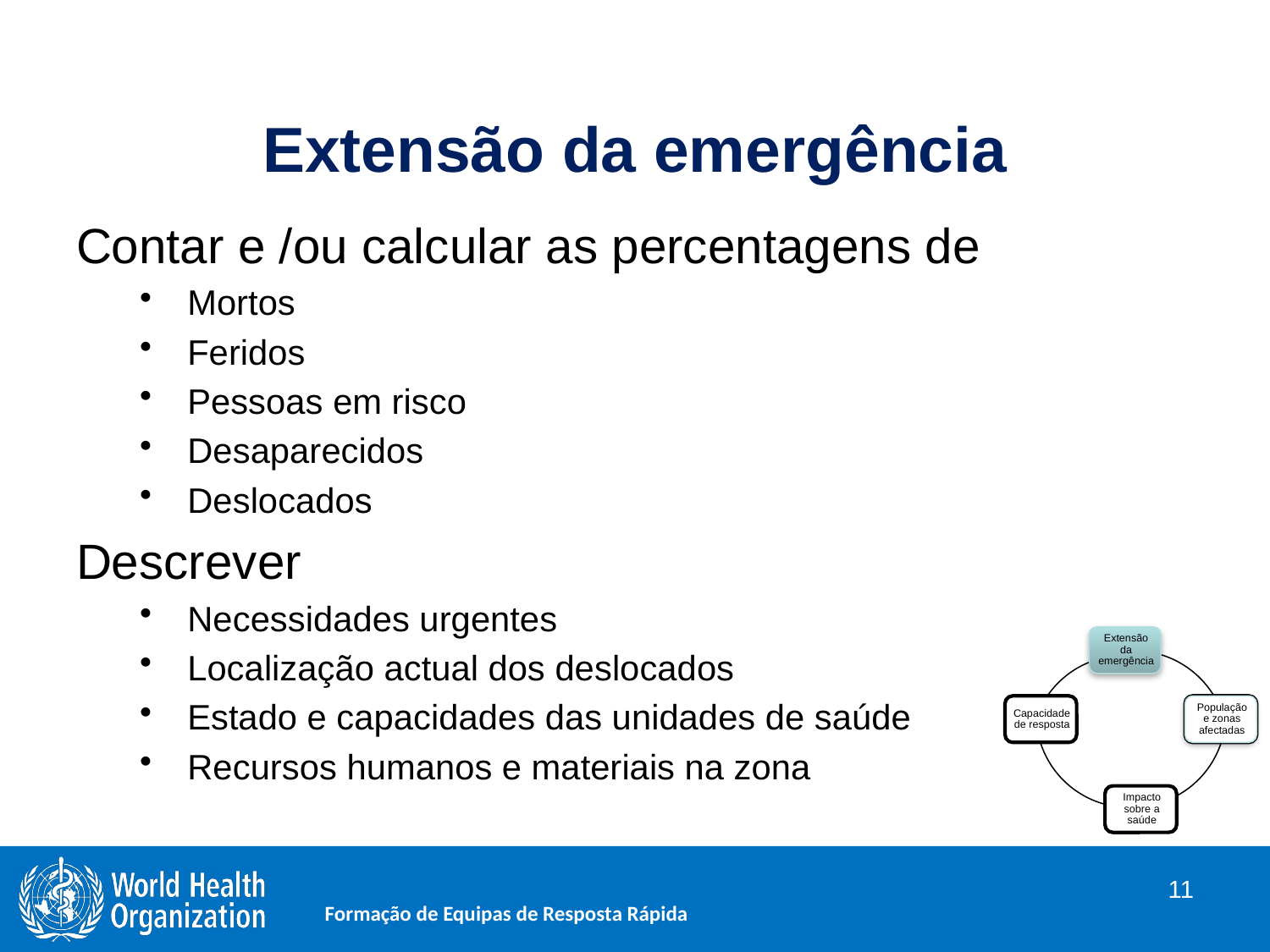

# Extensão da emergência
Contar e /ou calcular as percentagens de
Mortos
Feridos
Pessoas em risco
Desaparecidos
Deslocados
Descrever
Necessidades urgentes
Localização actual dos deslocados
Estado e capacidades das unidades de saúde
Recursos humanos e materiais na zona
Extensão da emergência

População e zonas afectadas
Impacto sobre a saúde
Capacidade de resposta
11